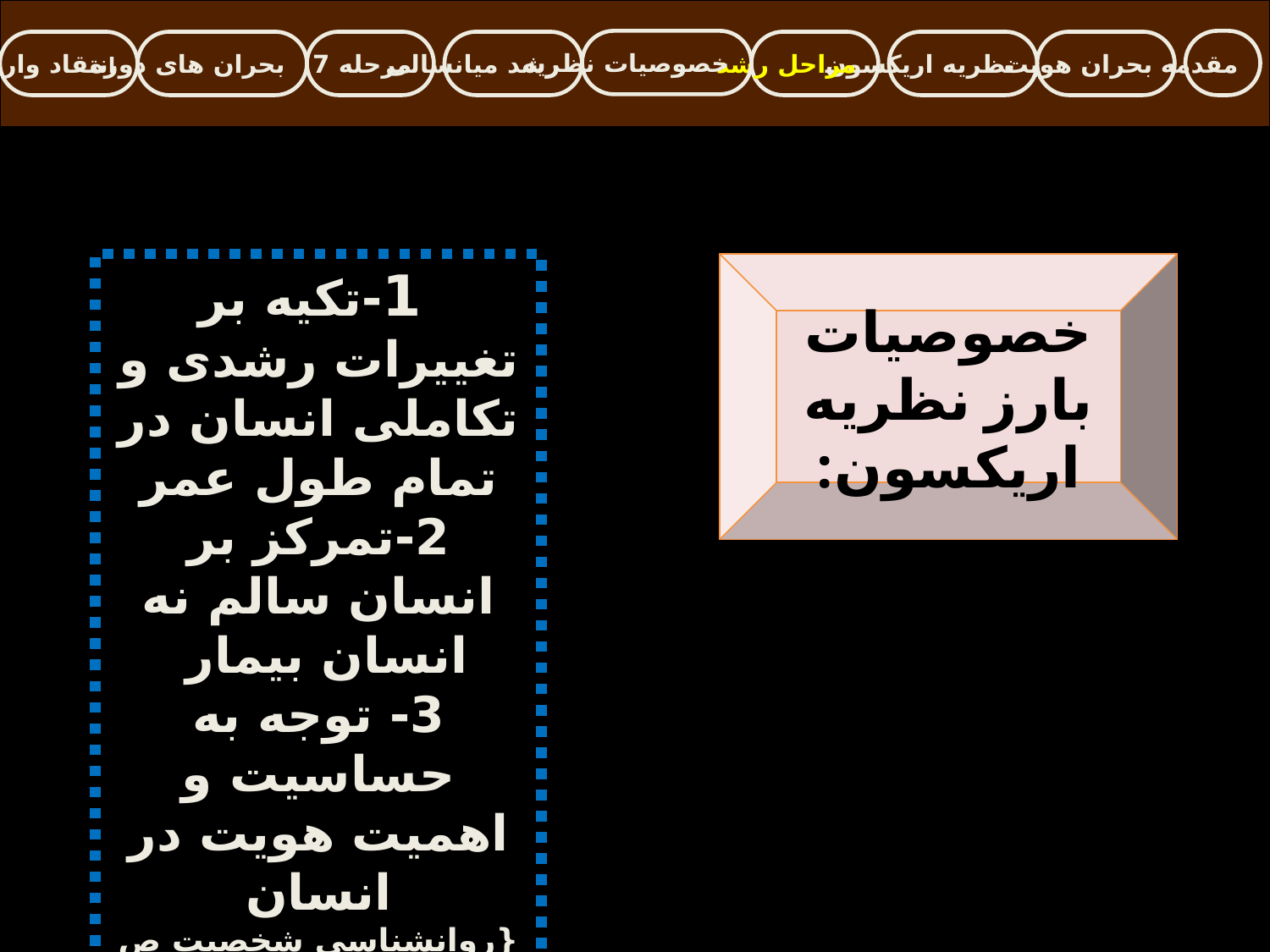

خصوصیات نظریه
مقدمه
انتقاد وارده
بحران های دوره
مرحله 7
رشد میانسالی
مراحل رشد
نظریه اریکسون
بحران هویت
علف هاي هرز علاوه بر رقابت با بوته هاي بادنجان و استفاده از آب و مواد غذايي و سايه اندازي در مزرعه با كاهش جريان هوا محيط مناسبي براي گسترش انواع بيماريها مهيا مي كنند.
 1-تکیه بر تغییرات رشدی و تکاملی انسان در تمام طول عمر
2-تمرکز بر انسان سالم نه انسان بیمار
3- توجه به حساسیت و اهمیت هویت در انسان
{روانشناسی شخصیت ص 75}

خصوصیات بارز نظریه اریکسون:
خاکپوش ها موادی هستند که برای محافظت از خاک ها بر سطح زمین قرار داده می شوند.